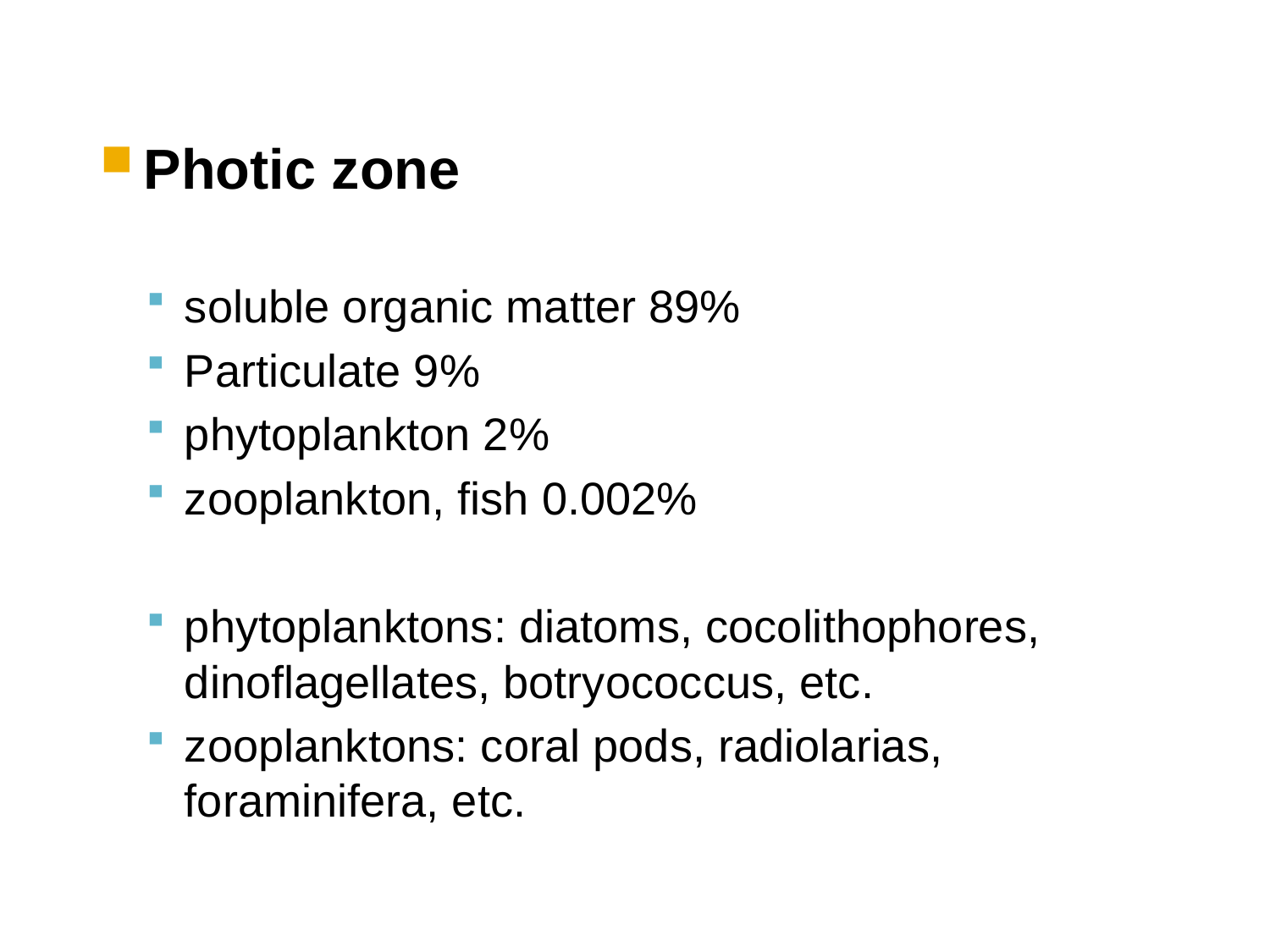

Photic zone

soluble organic matter 89%
Particulate 9%
phytoplankton 2%
zooplankton, fish 0.002%

phytoplanktons: diatoms, cocolithophores, dinoflagellates, botryococcus, etc.
zooplanktons: coral pods, radiolarias, foraminifera, etc.